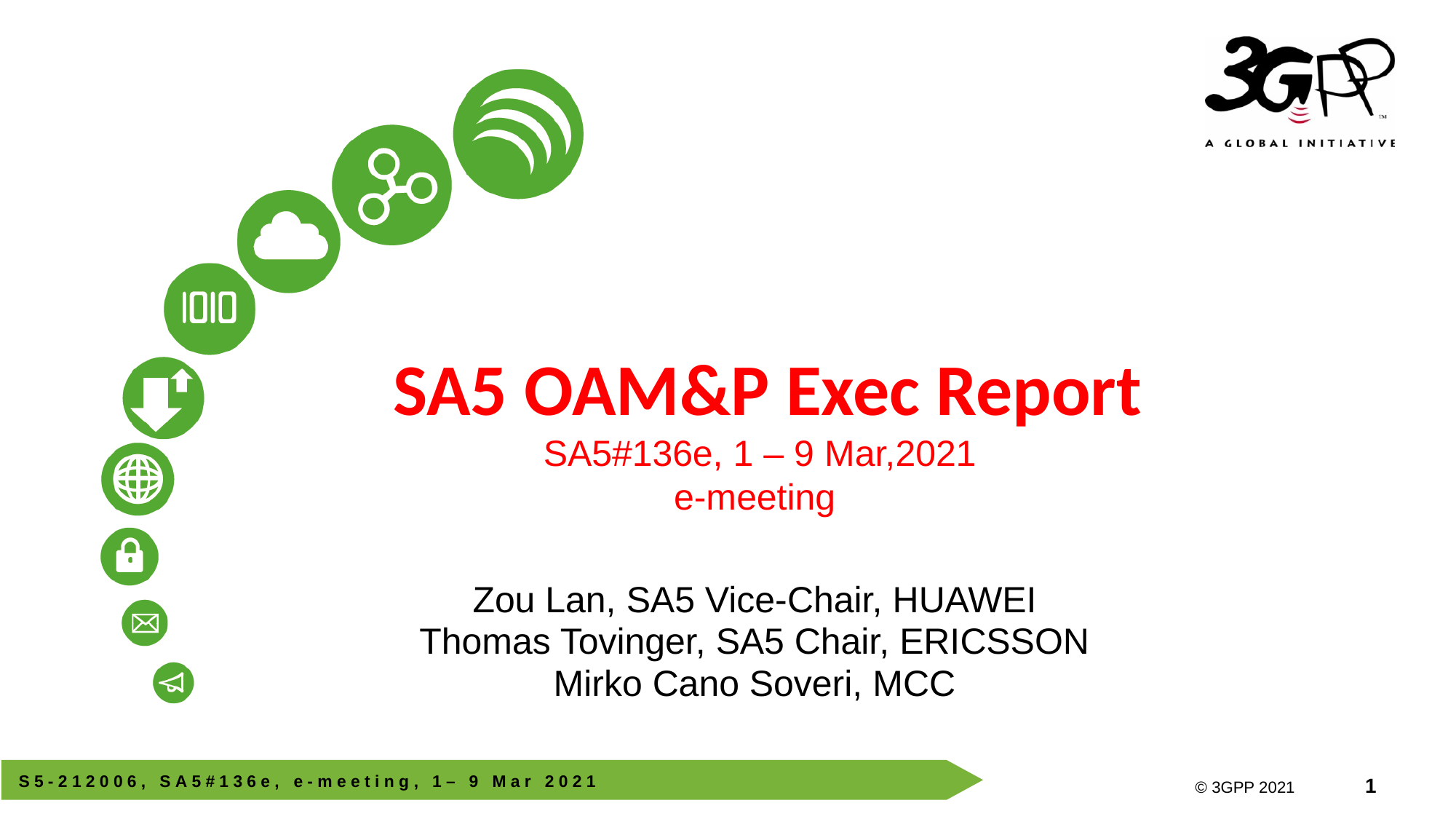

# SA5 OAM&P Exec Report SA5#136e, 1 – 9 Mar,2021 e-meeting
Zou Lan, SA5 Vice-Chair, HUAWEI
Thomas Tovinger, SA5 Chair, ERICSSON
Mirko Cano Soveri, MCC